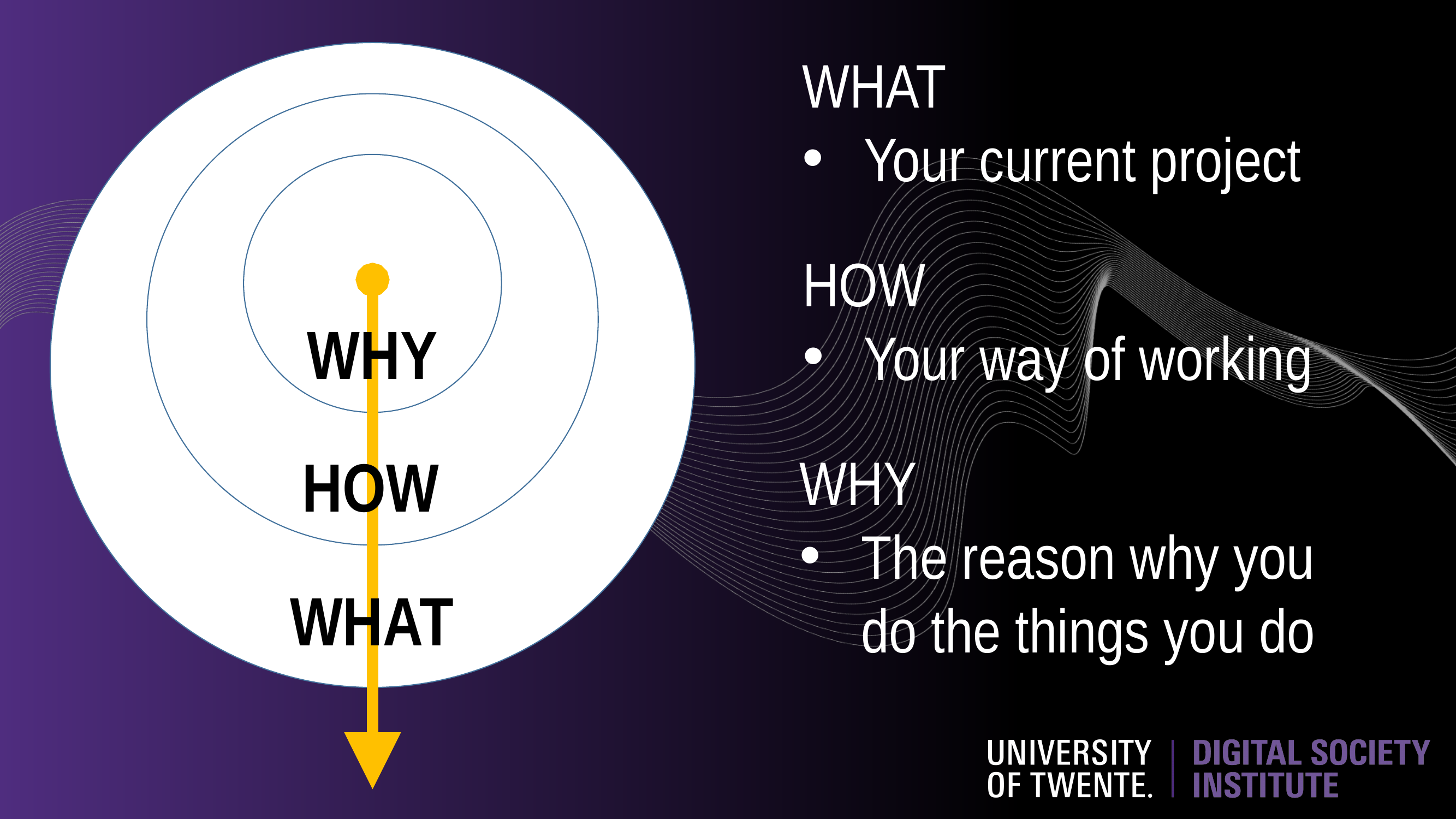

WHAT
Your current project

HOW
Your way of working
WHY
HOW
WHY
The reason why you do the things you do
WHAT